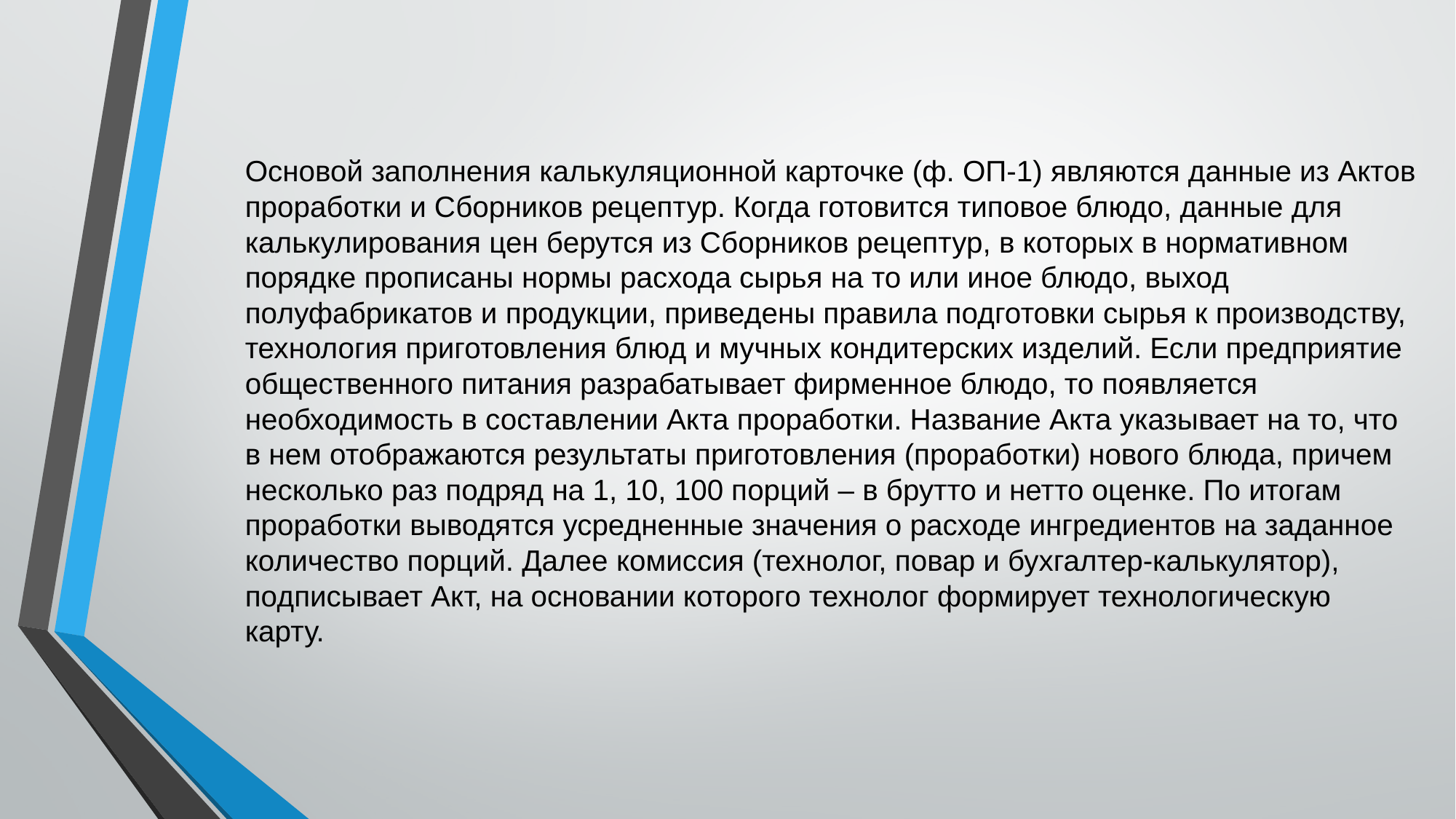

Основой заполнения калькуляционной карточке (ф. ОП-1) являются данные из Актов проработки и Сборников рецептур. Когда готовится типовое блюдо, данные для калькулирования цен берутся из Сборников рецептур, в которых в нормативном порядке прописаны нормы расхода сырья на то или иное блюдо, выход полуфабрикатов и продукции, приведены правила подготовки сырья к производству, технология приготовления блюд и мучных кондитерских изделий. Если предприятие общественного питания разрабатывает фирменное блюдо, то появляется необходимость в составлении Акта проработки. Название Акта указывает на то, что в нем отображаются результаты приготовления (проработки) нового блюда, причем несколько раз подряд на 1, 10, 100 порций – в брутто и нетто оценке. По итогам проработки выводятся усредненные значения о расходе ингредиентов на заданное количество порций. Далее комиссия (технолог, повар и бухгалтер-калькулятор), подписывает Акт, на основании которого технолог формирует технологическую карту.